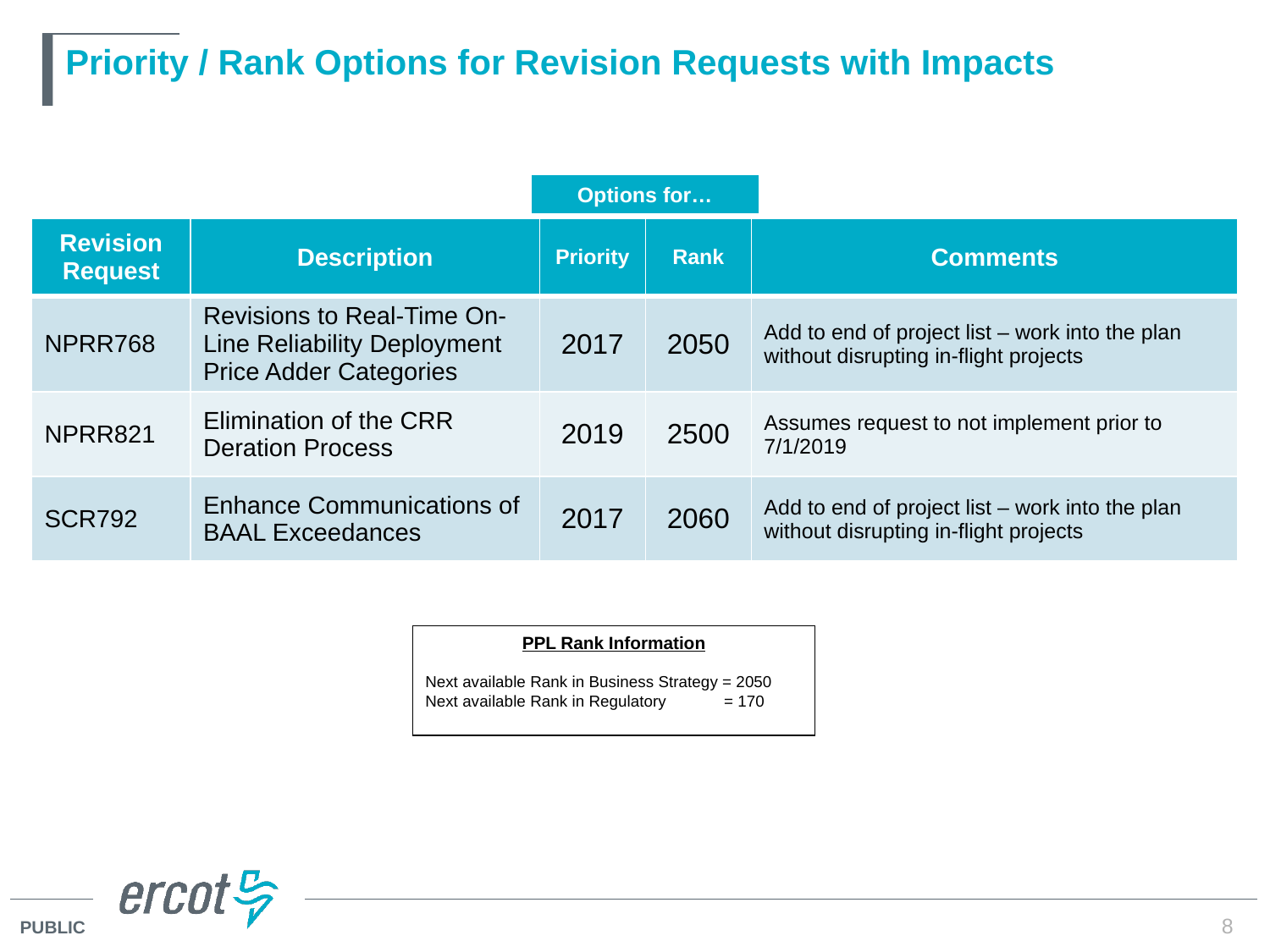

# Priority / Rank Options for Revision Requests with Impacts
| Options for… |
| --- |
| Revision Request | Description | Priority | Rank | Comments |
| --- | --- | --- | --- | --- |
| NPRR768 | Revisions to Real-Time On-Line Reliability Deployment Price Adder Categories | 2017 | 2050 | Add to end of project list – work into the plan without disrupting in-flight projects |
| NPRR821 | Elimination of the CRR Deration Process | 2019 | 2500 | Assumes request to not implement prior to 7/1/2019 |
| SCR792 | Enhance Communications of BAAL Exceedances | 2017 | 2060 | Add to end of project list – work into the plan without disrupting in-flight projects |
PPL Rank Information

Next available Rank in Business Strategy = 2050
Next available Rank in Regulatory             = 170

8